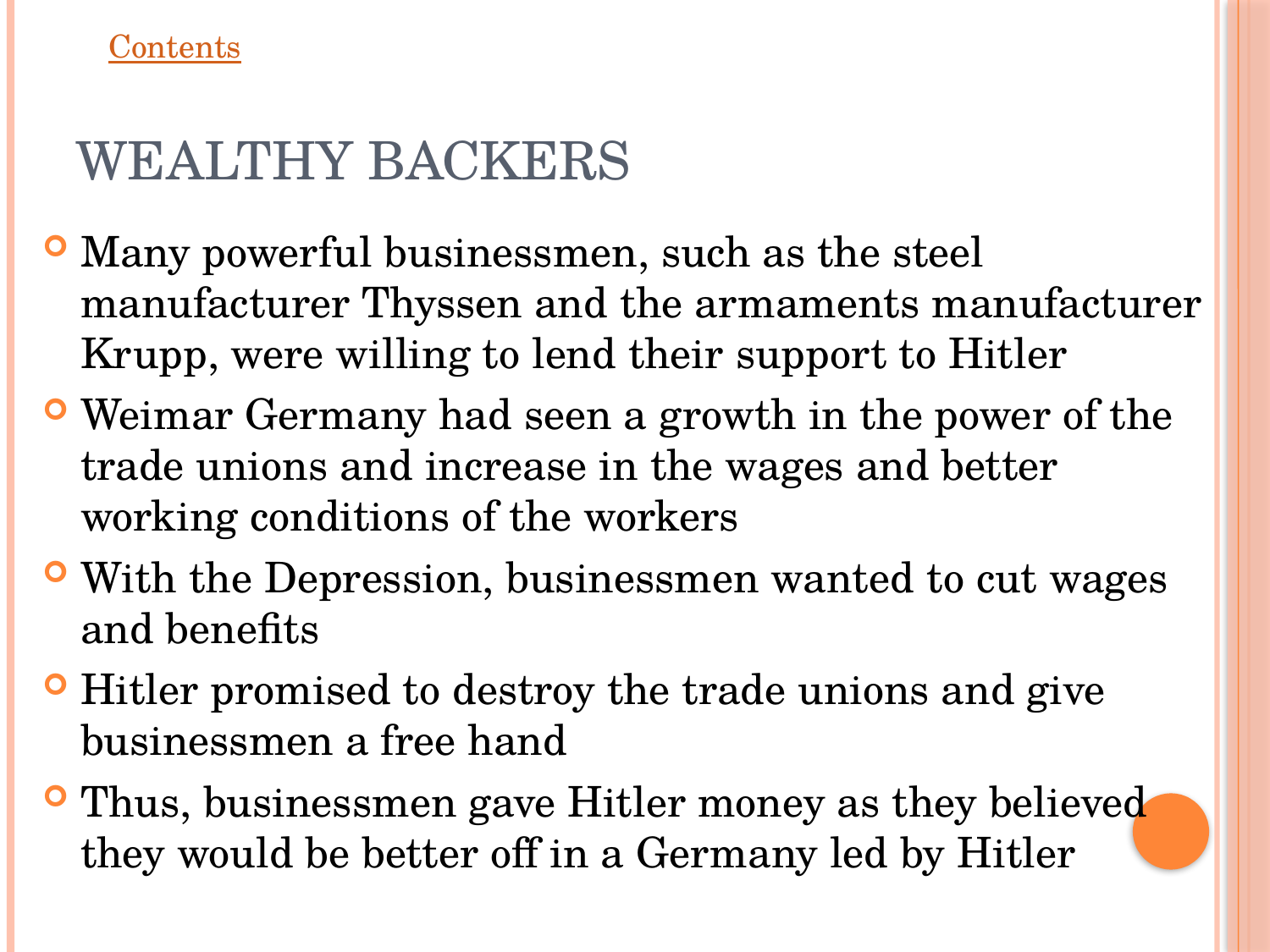

# Wealthy Backers
Many powerful businessmen, such as the steel manufacturer Thyssen and the armaments manufacturer Krupp, were willing to lend their support to Hitler
Weimar Germany had seen a growth in the power of the trade unions and increase in the wages and better working conditions of the workers
With the Depression, businessmen wanted to cut wages and benefits
Hitler promised to destroy the trade unions and give businessmen a free hand
Thus, businessmen gave Hitler money as they believed they would be better off in a Germany led by Hitler